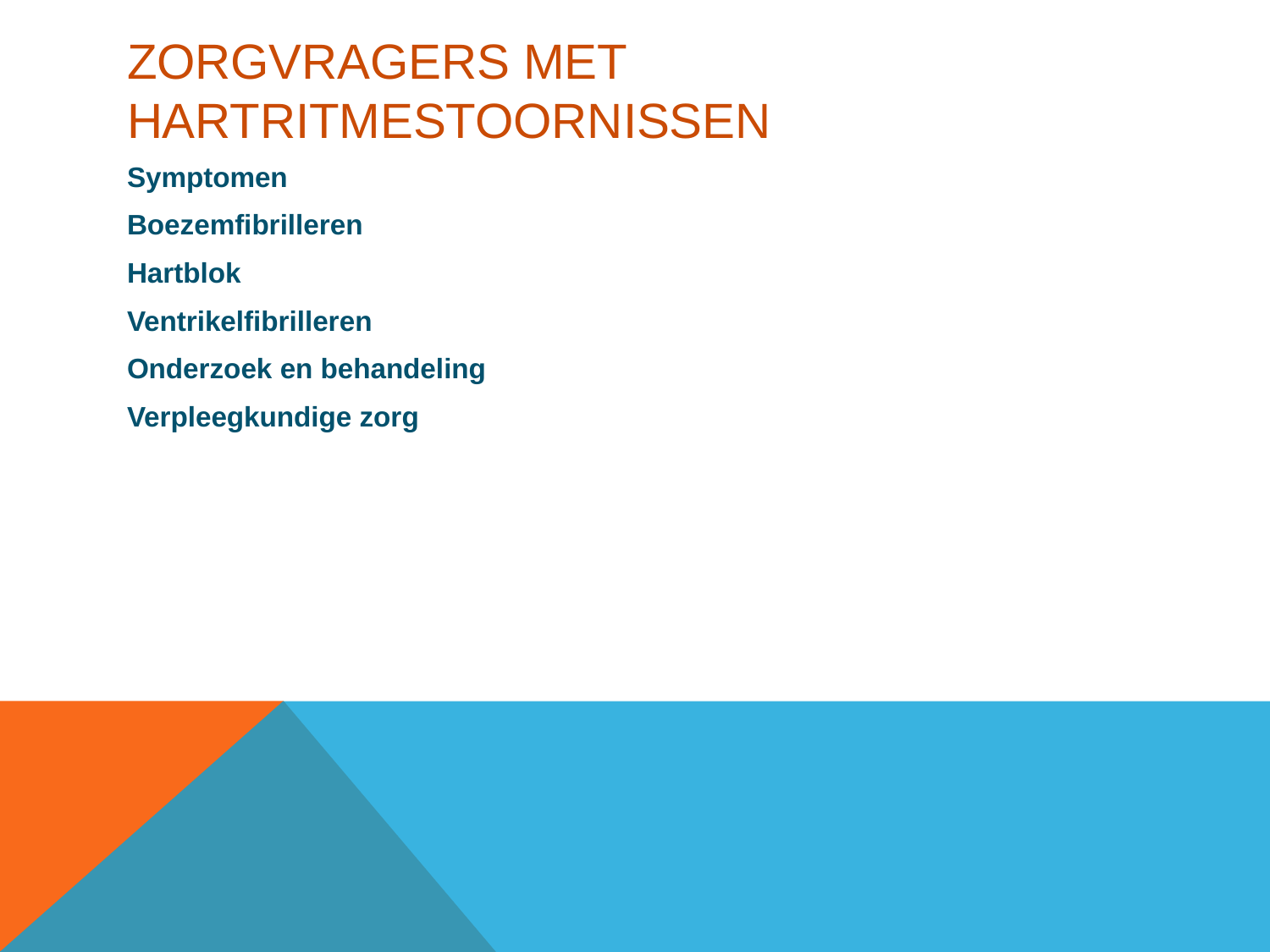

# Zorgvragers met hartritmestoornissen
Symptomen
Boezemfibrilleren
Hartblok
Ventrikelfibrilleren
Onderzoek en behandeling
Verpleegkundige zorg